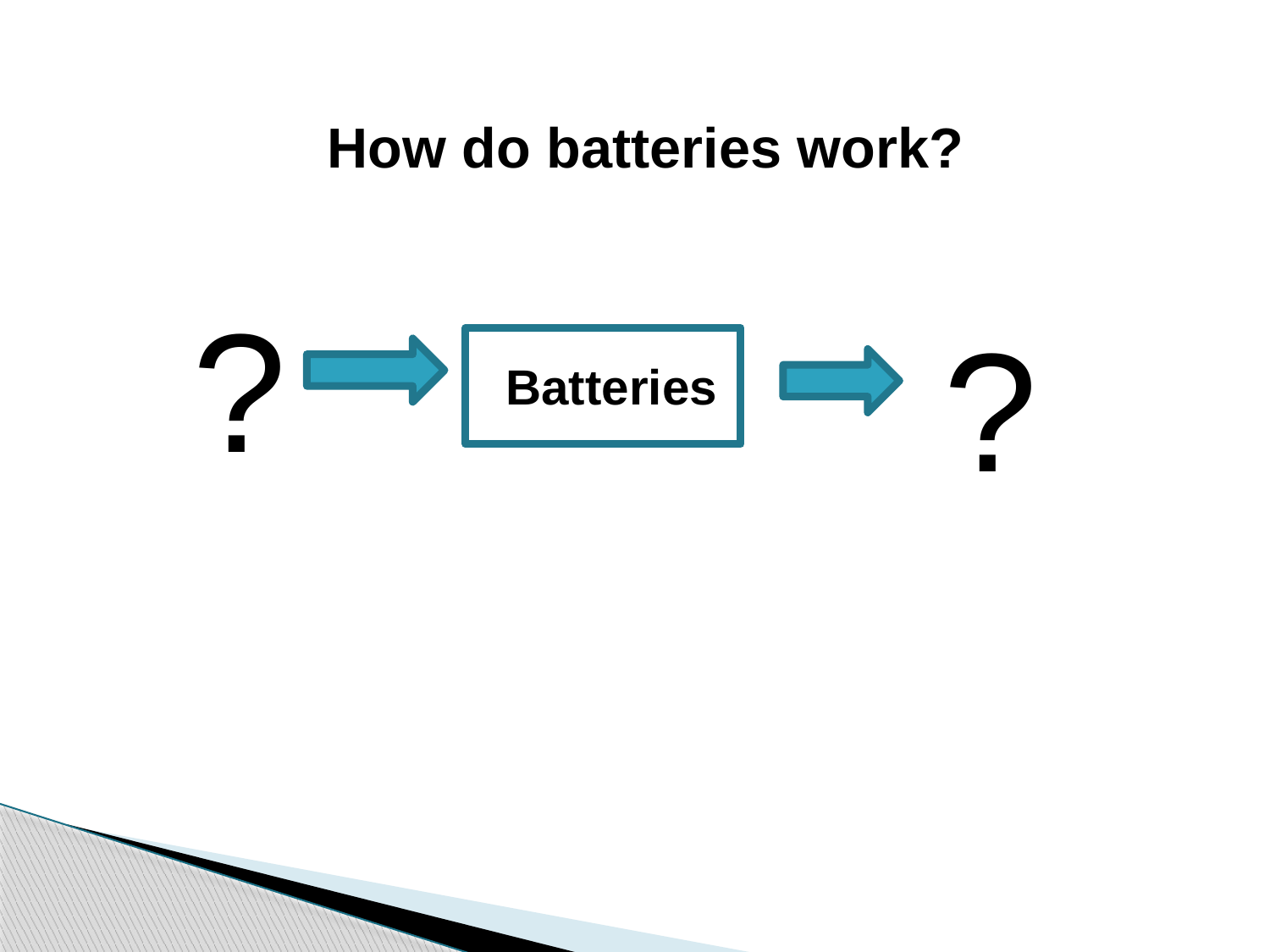

?
How do batteries work?
?

  Batteries